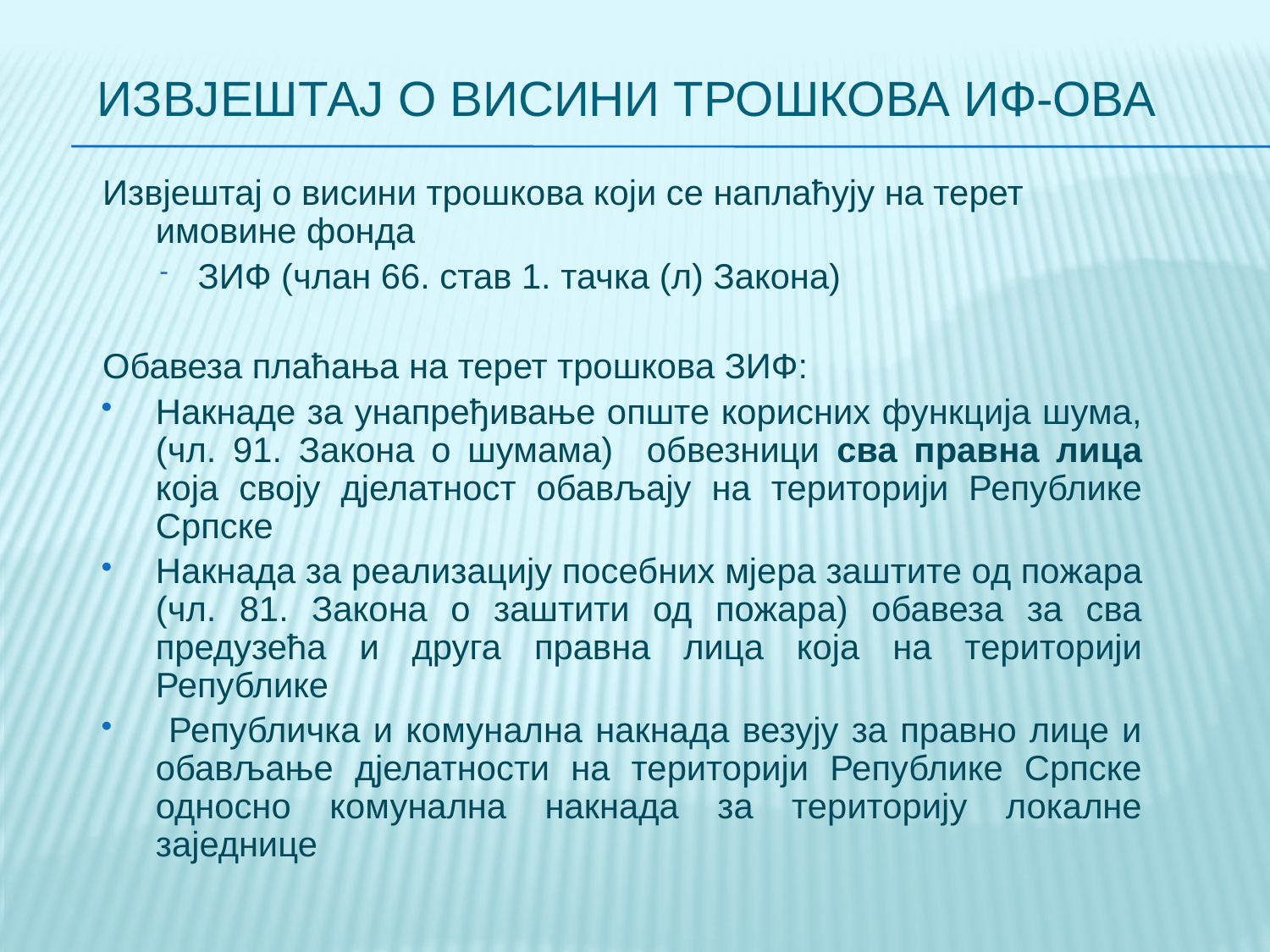

# Извјештај о висини трошкова ИФ-ова
Извјештај о висини трошкова који се наплаћују на терет имовине фонда
ЗИФ (члан 66. став 1. тачка (л) Закона)

Обавеза плаћања на терет трошкова ЗИФ:
Накнаде за унапређивање опште корисних функција шума, (чл. 91. Закона о шумама)  обвезници сва правна лица која своју дјелатност обављају на територији Републике Српске
Накнада за реализацију посебних мјера заштите од пожара (чл. 81. Закона о заштити од пожара) обавеза за сва предузећа и друга правна лица која на територији Републике
 Републичка и комунална накнада везују за правно лице и обављање дјелатности на територији Републике Српске односно комунална накнада за територију локалне заједнице